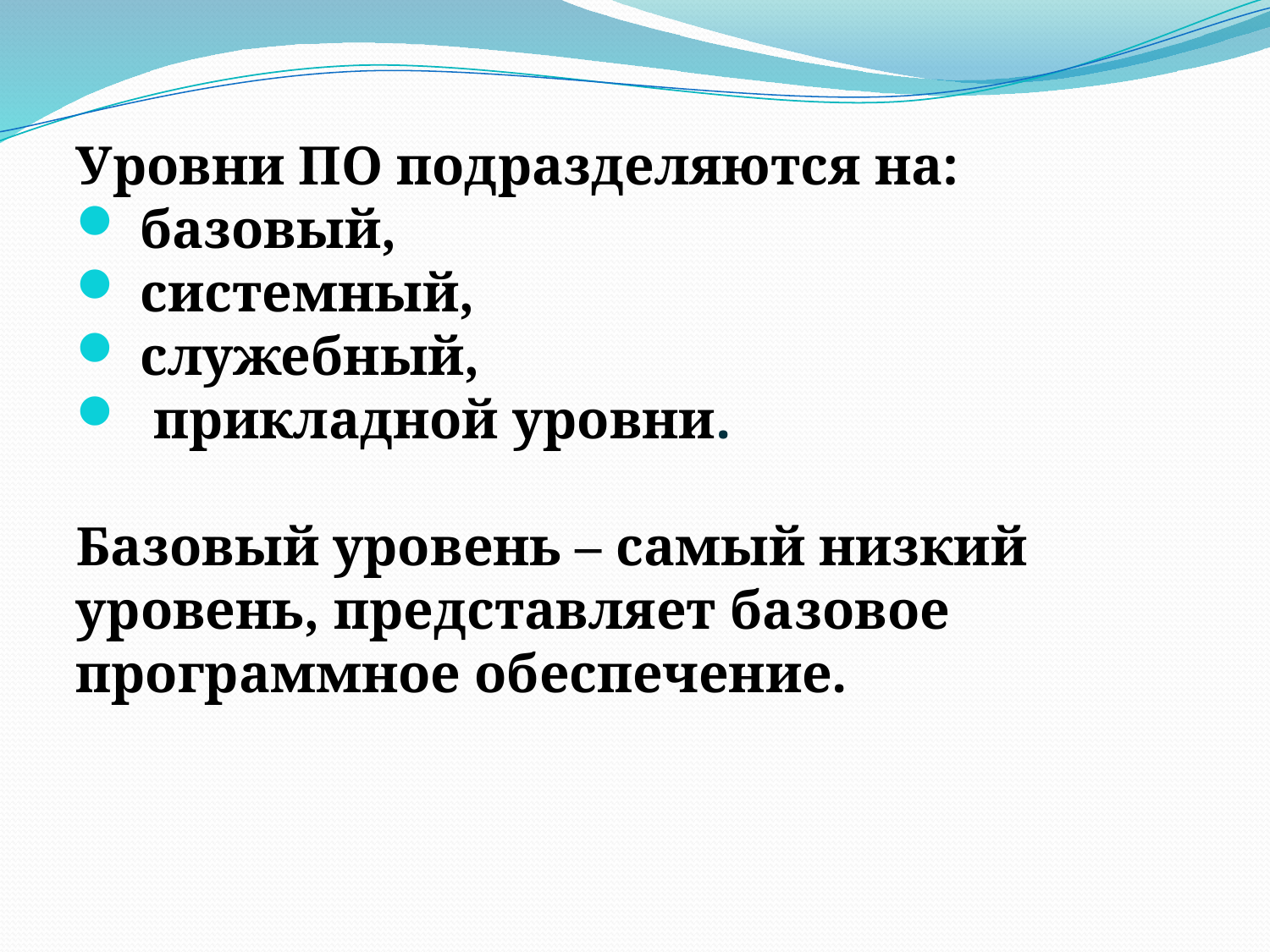

Уровни ПО подразделяются на:
 базовый,
 системный,
 служебный,
  прикладной уровни.

Базовый уровень – самый низкий уровень, представляет базовое программное обеспечение.